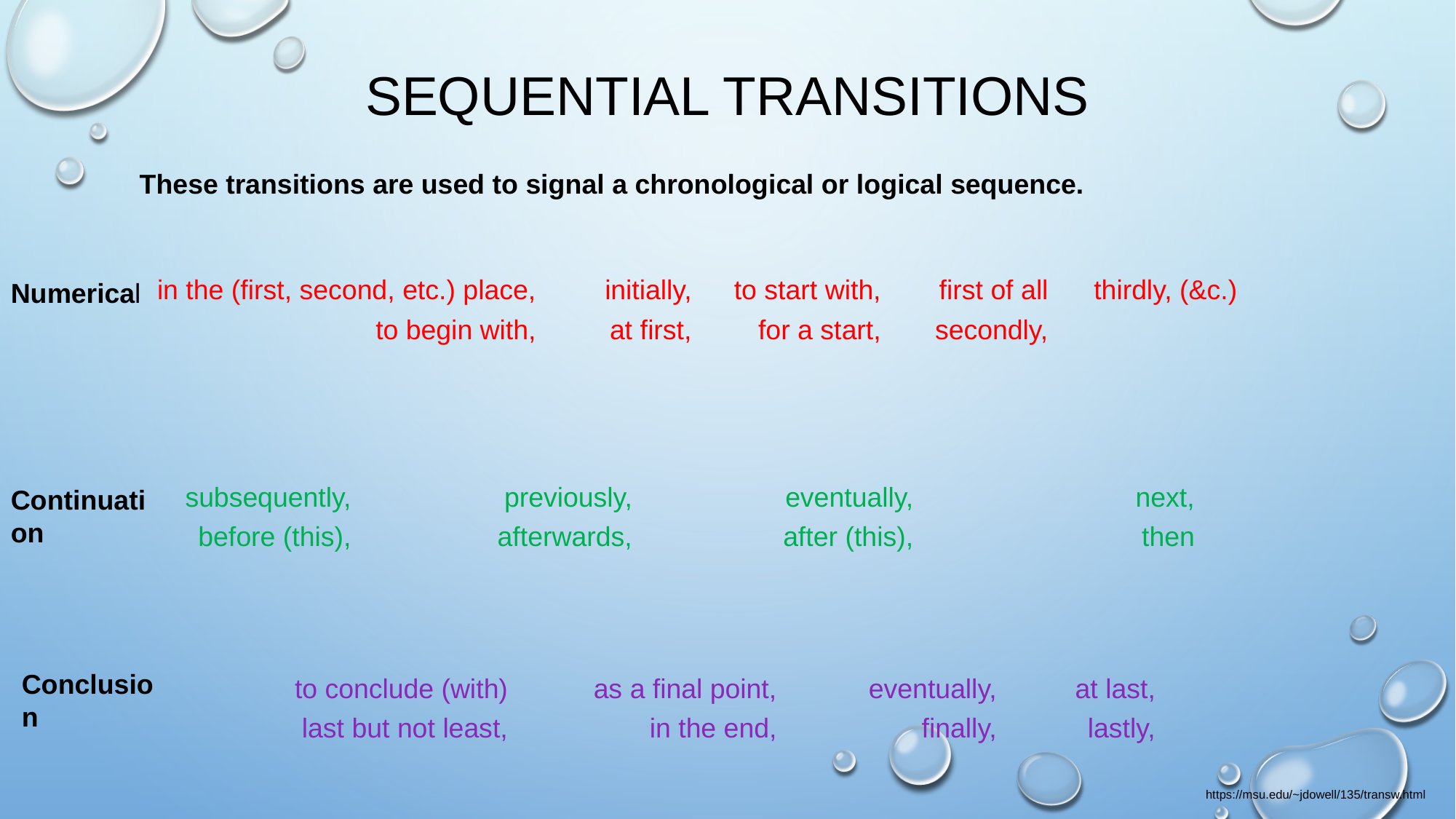

Sequential Transitions:
These transitions are used to signal a chronological or logical sequence.
Numerical:

[back to list]
Continuation:

[back to list]
Conclusion:

# SEQUENTIAL Transitions
These transitions are used to signal a chronological or logical sequence.

Numerical
| in the (first, second, etc.) place, | initially, | to start with, | first of all | thirdly, (&c.) |
| --- | --- | --- | --- | --- |
| to begin with, | at first, | for a start, | secondly, |  |
Continuation
| subsequently, | previously, | eventually, | next, |
| --- | --- | --- | --- |
| before (this), | afterwards, | after (this), | then |
Conclusion
| to conclude (with) | as a final point, | eventually, | at last, |
| --- | --- | --- | --- |
| last but not least, | in the end, | finally, | lastly, |
https://msu.edu/~jdowell/135/transw.html